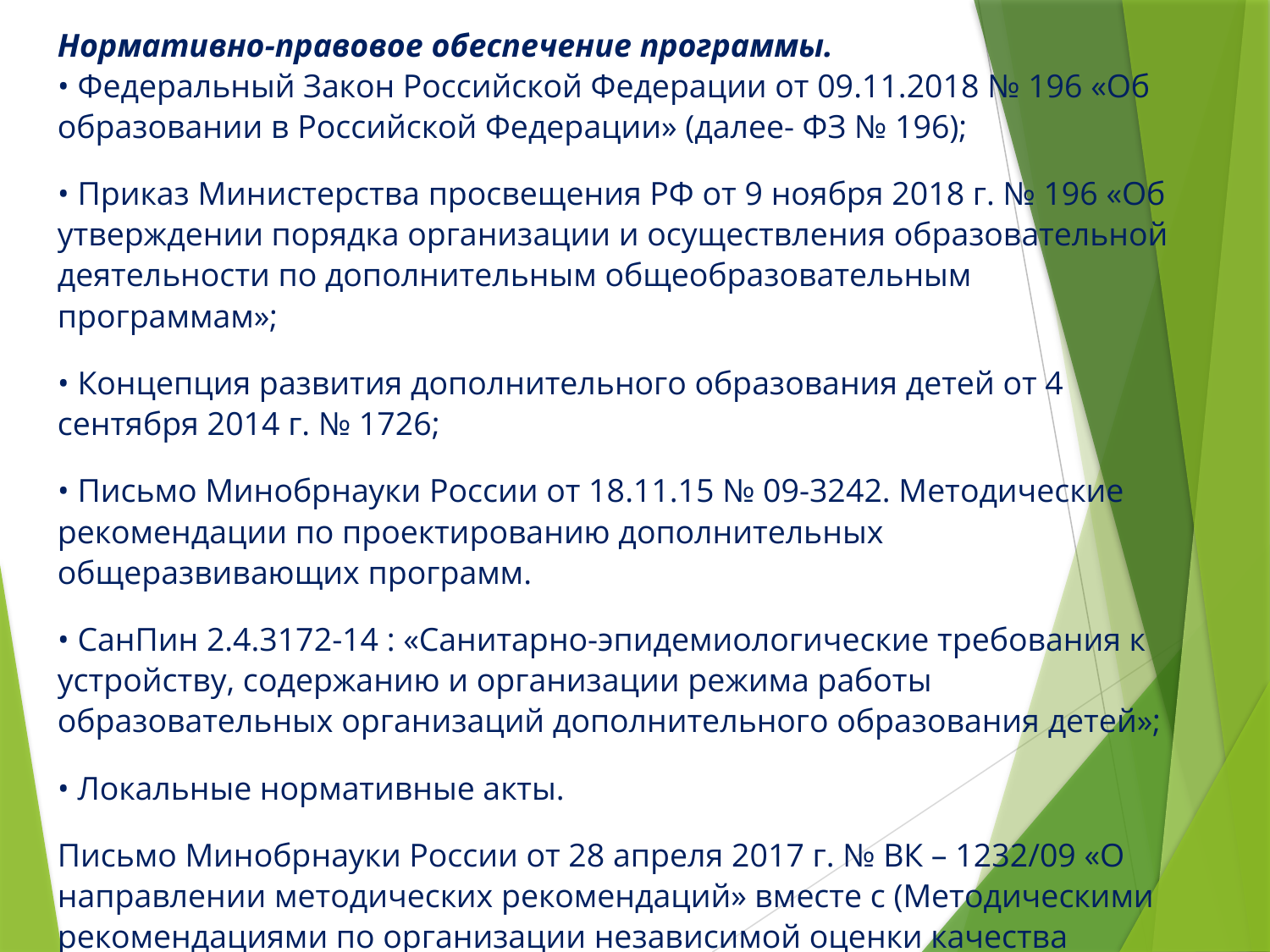

Нормативно-правовое обеспечение программы.
• Федеральный Закон Российской Федерации от 09.11.2018 № 196 «Об образовании в Российской Федерации» (далее- ФЗ № 196);
• Приказ Министерства просвещения РФ от 9 ноября 2018 г. № 196 «Об утверждении порядка организации и осуществления образовательной деятельности по дополнительным общеобразовательным программам»;
• Концепция развития дополнительного образования детей от 4 сентября 2014 г. № 1726;
• Письмо Минобрнауки России от 18.11.15 № 09-3242. Методические рекомендации по проектированию дополнительных общеразвивающих программ.
• СанПин 2.4.3172-14 : «Санитарно-эпидемиологические требования к устройству, содержанию и организации режима работы образовательных организаций дополнительного образования детей»;
• Локальные нормативные акты.
Письмо Минобрнауки России от 28 апреля 2017 г. № ВК – 1232/09 «О направлении методических рекомендаций» вместе с (Методическими рекомендациями по организации независимой оценки качества дополнительного образования детей»).